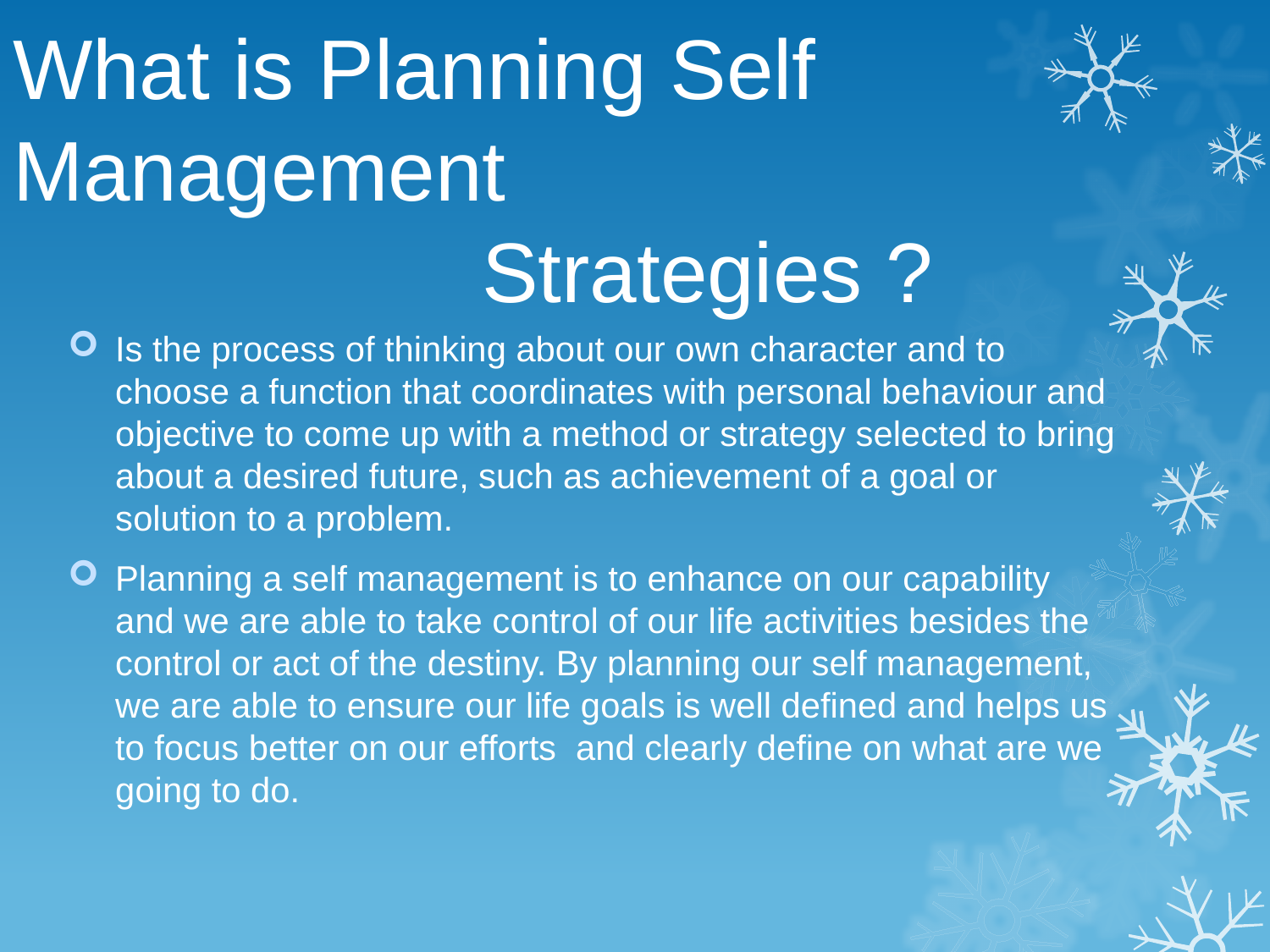

# What is Planning Self Management Strategies ?
Is the process of thinking about our own character and to choose a function that coordinates with personal behaviour and objective to come up with a method or strategy selected to bring about a desired future, such as achievement of a goal or solution to a problem.
Planning a self management is to enhance on our capability and we are able to take control of our life activities besides the control or act of the destiny. By planning our self management, we are able to ensure our life goals is well defined and helps us to focus better on our efforts  and clearly define on what are we going to do.